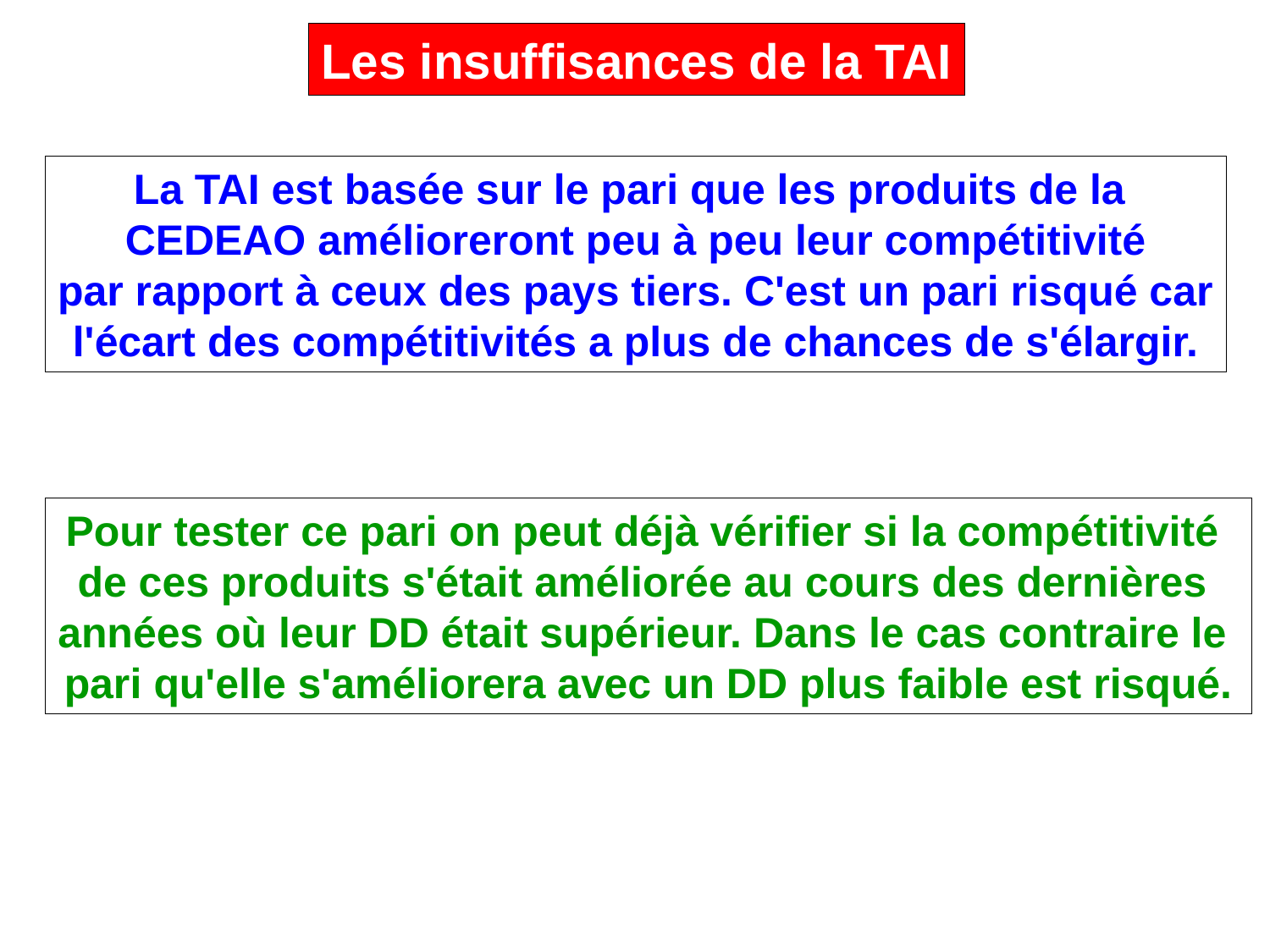

Les insuffisances de la TAI
La TAI est basée sur le pari que les produits de la
CEDEAO amélioreront peu à peu leur compétitivité
par rapport à ceux des pays tiers. C'est un pari risqué car
l'écart des compétitivités a plus de chances de s'élargir.
Pour tester ce pari on peut déjà vérifier si la compétitivité
de ces produits s'était améliorée au cours des dernières
années où leur DD était supérieur. Dans le cas contraire le
pari qu'elle s'améliorera avec un DD plus faible est risqué.